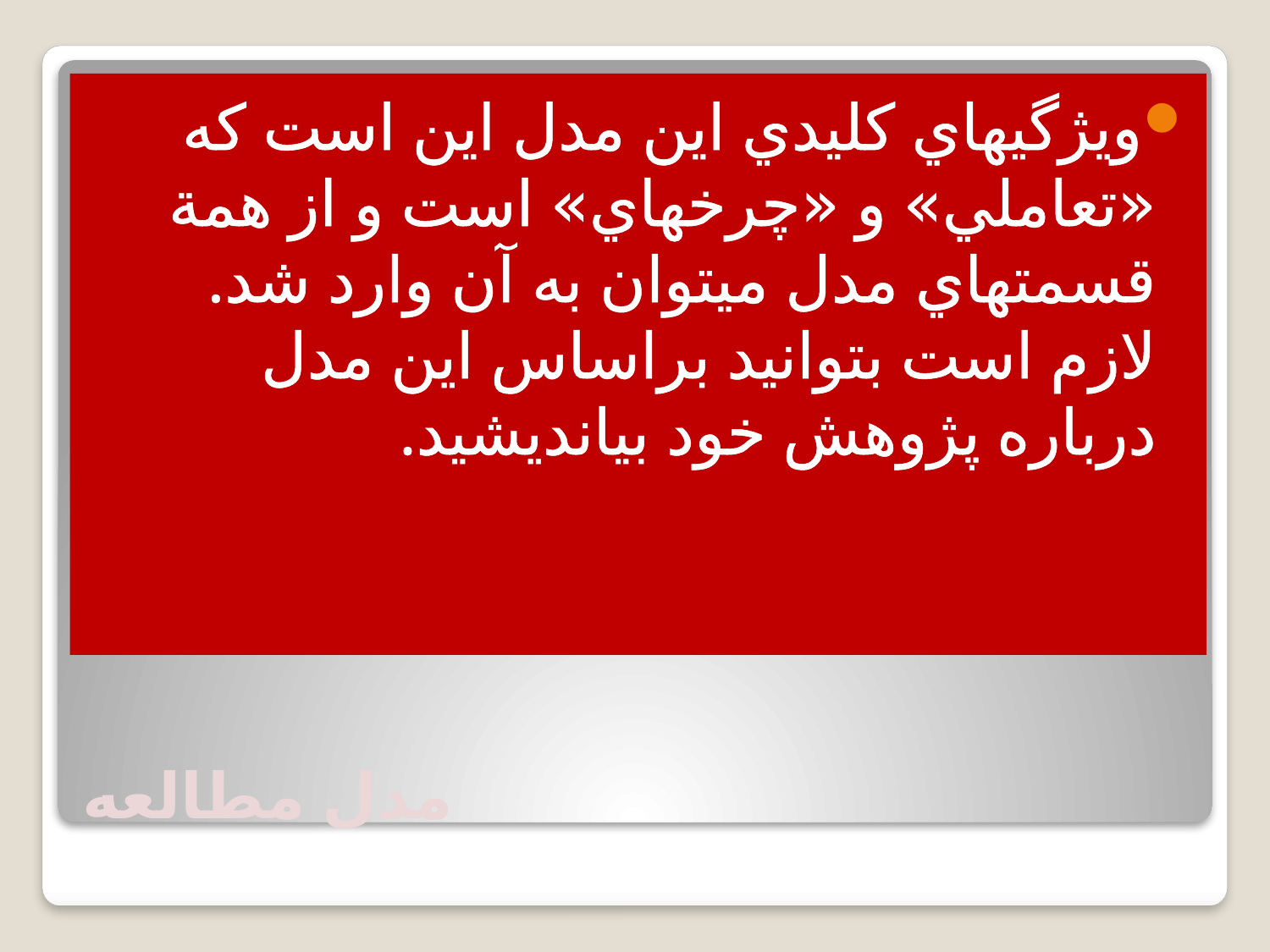

ويژگيهاي کليدي اين مدل اين است که «تعاملي» و «چرخه­اي» است و از همة قسمتهاي مدل مي­توان به آن وارد شد.  لازم است بتوانيد براساس اين مدل درباره پژوهش خود بيانديشيد.

# مدل مطالعه